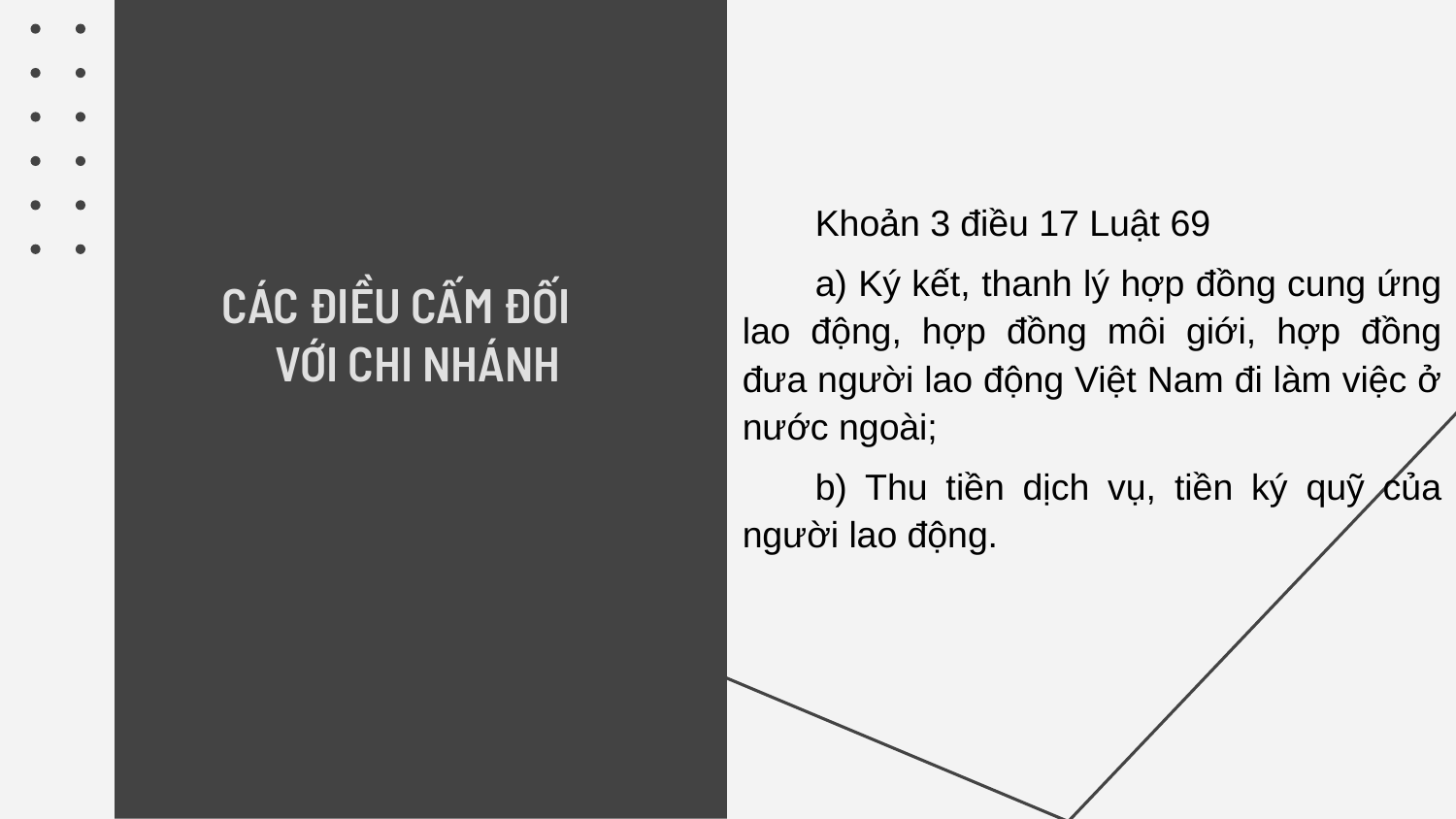

Khoản 3 điều 17 Luật 69
a) Ký kết, thanh lý hợp đồng cung ứng lao động, hợp đồng môi giới, hợp đồng đưa người lao động Việt Nam đi làm việc ở nước ngoài;
b) Thu tiền dịch vụ, tiền ký quỹ của người lao động.
# CÁC ĐIỀU CẤM ĐỐI VỚI CHI NHÁNH